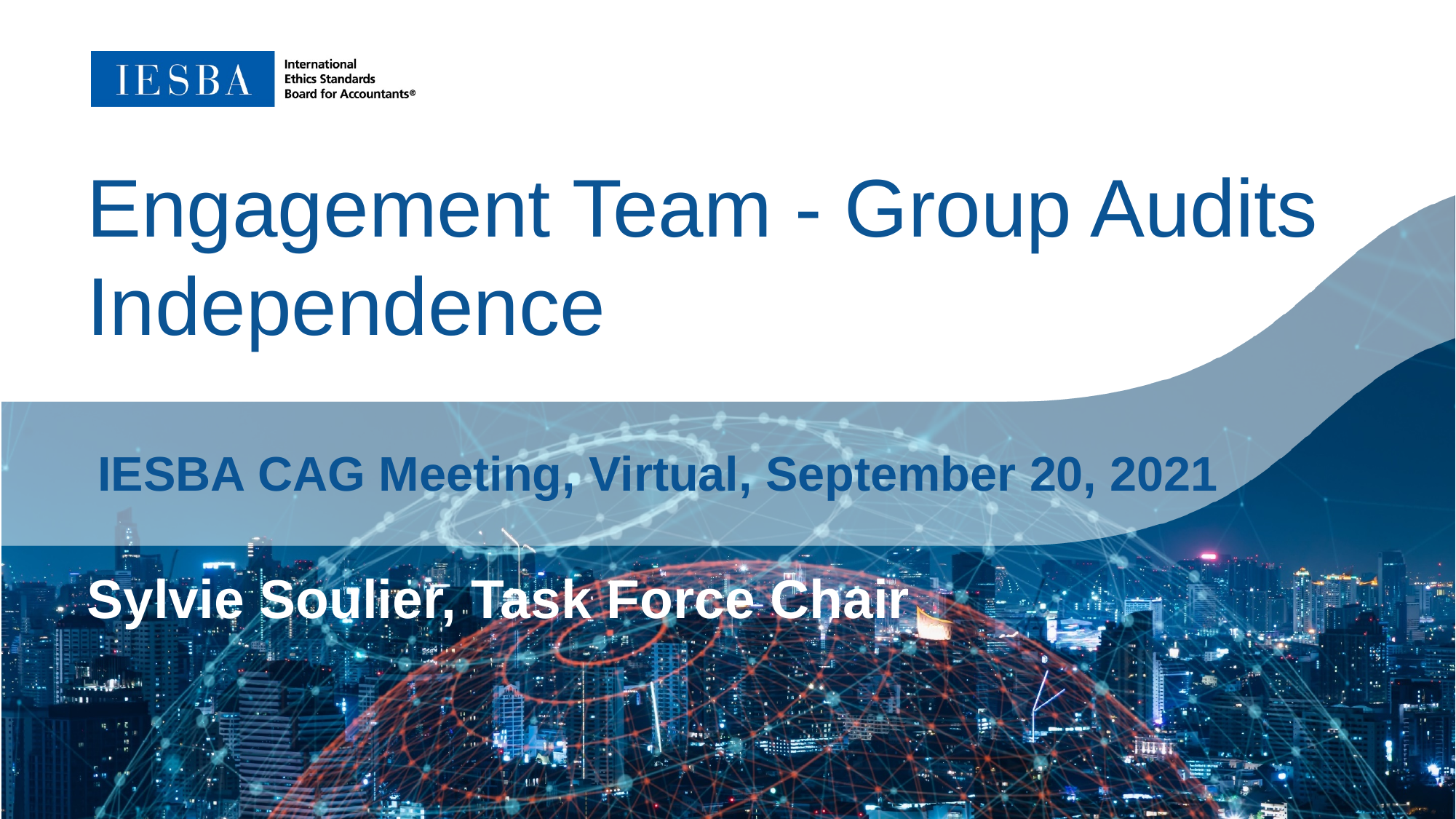

Engagement Team - Group Audits
Independence
IESBA CAG Meeting, Virtual, September 20, 2021
Sylvie Soulier, Task Force Chair